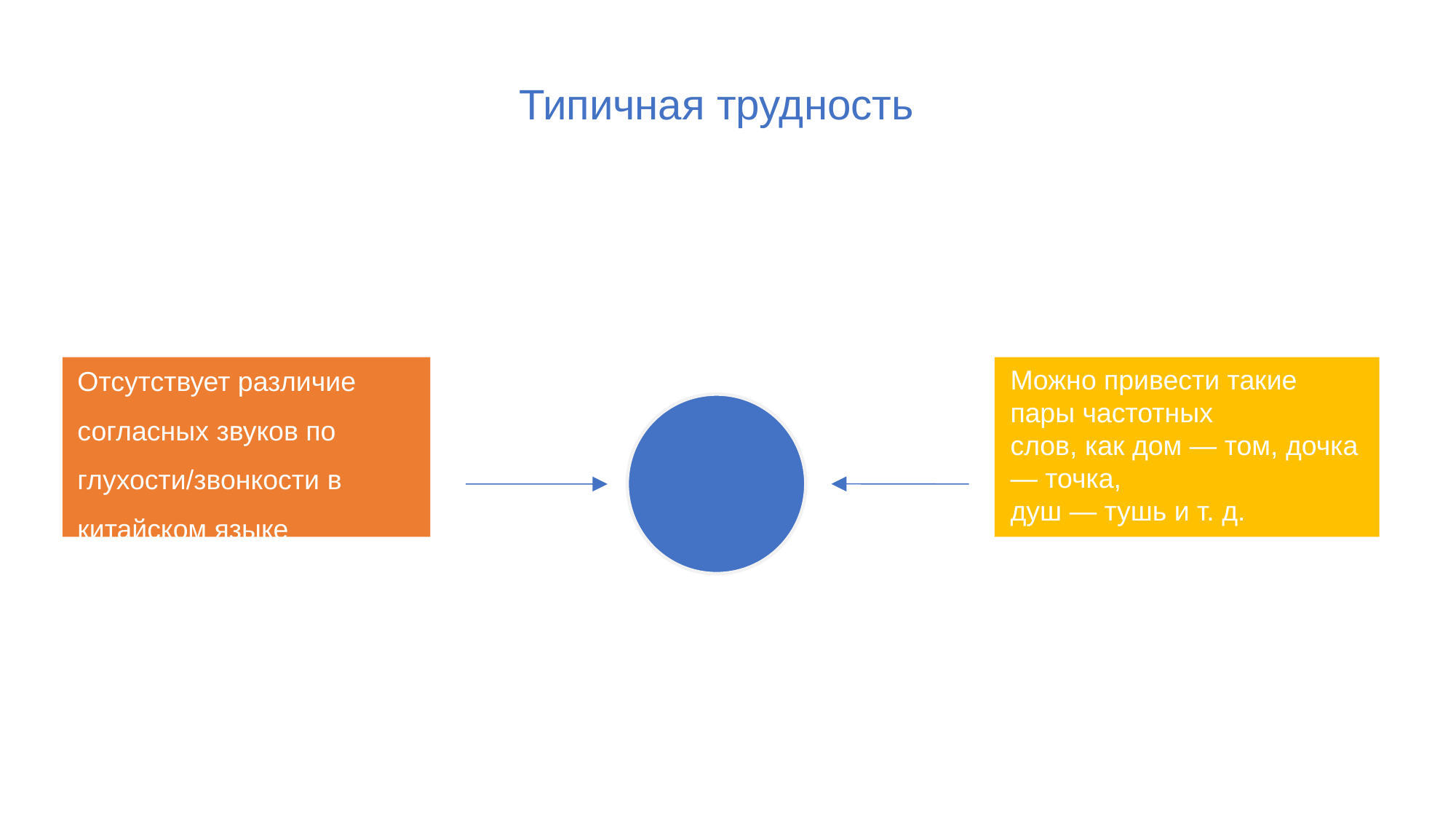

Типичная трудность
Отсутствует различие
согласных звуков по глухости/звонкости в китайском языке

Можно привести такие пары частотных
слов, как дом — том, дочка — точка,
душ — тушь и т. д.